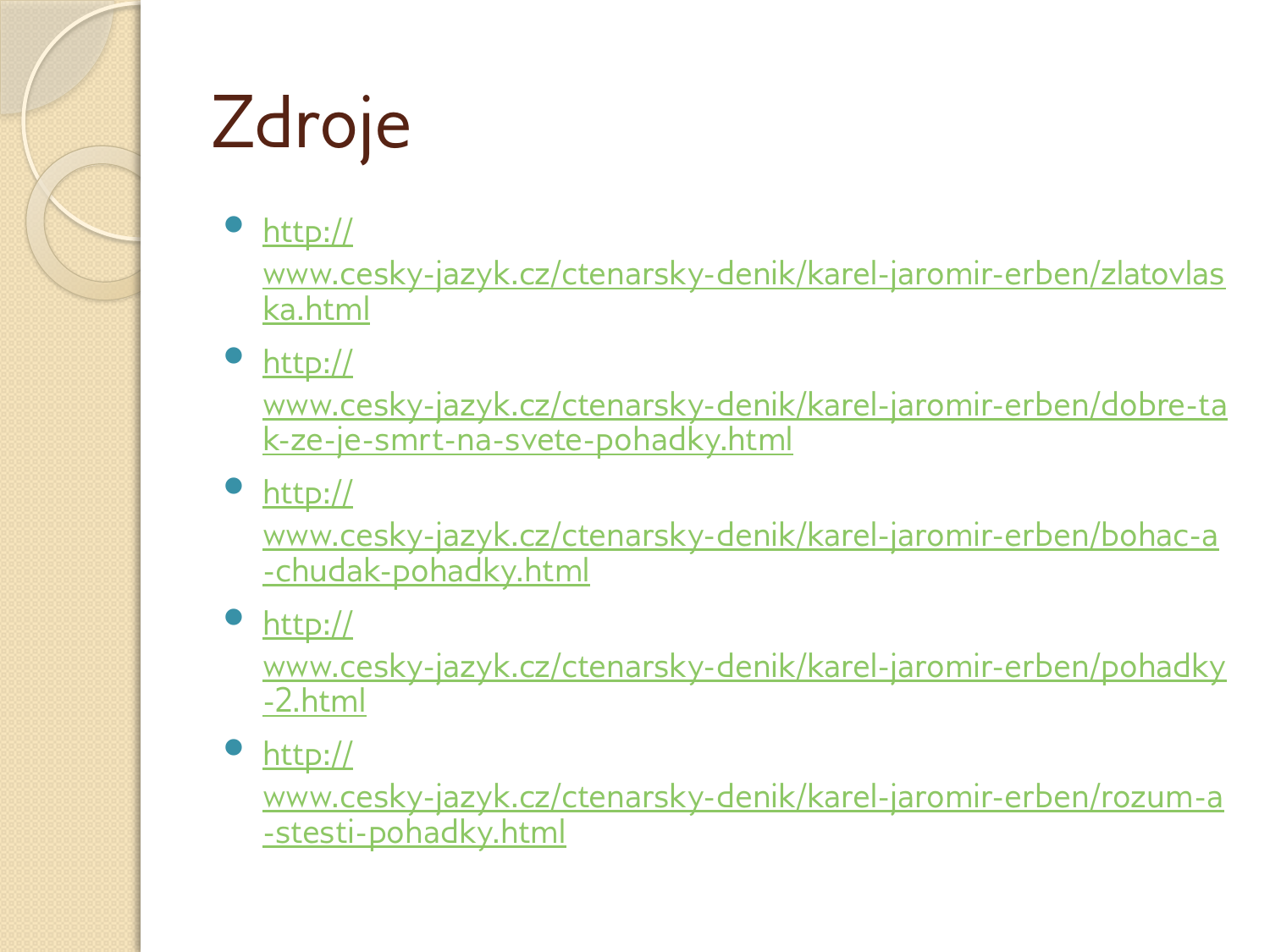

# Zdroje
http://www.cesky-jazyk.cz/ctenarsky-denik/karel-jaromir-erben/zlatovlaska.html
http://www.cesky-jazyk.cz/ctenarsky-denik/karel-jaromir-erben/dobre-tak-ze-je-smrt-na-svete-pohadky.html
http://www.cesky-jazyk.cz/ctenarsky-denik/karel-jaromir-erben/bohac-a-chudak-pohadky.html
http://www.cesky-jazyk.cz/ctenarsky-denik/karel-jaromir-erben/pohadky-2.html
http://www.cesky-jazyk.cz/ctenarsky-denik/karel-jaromir-erben/rozum-a-stesti-pohadky.html